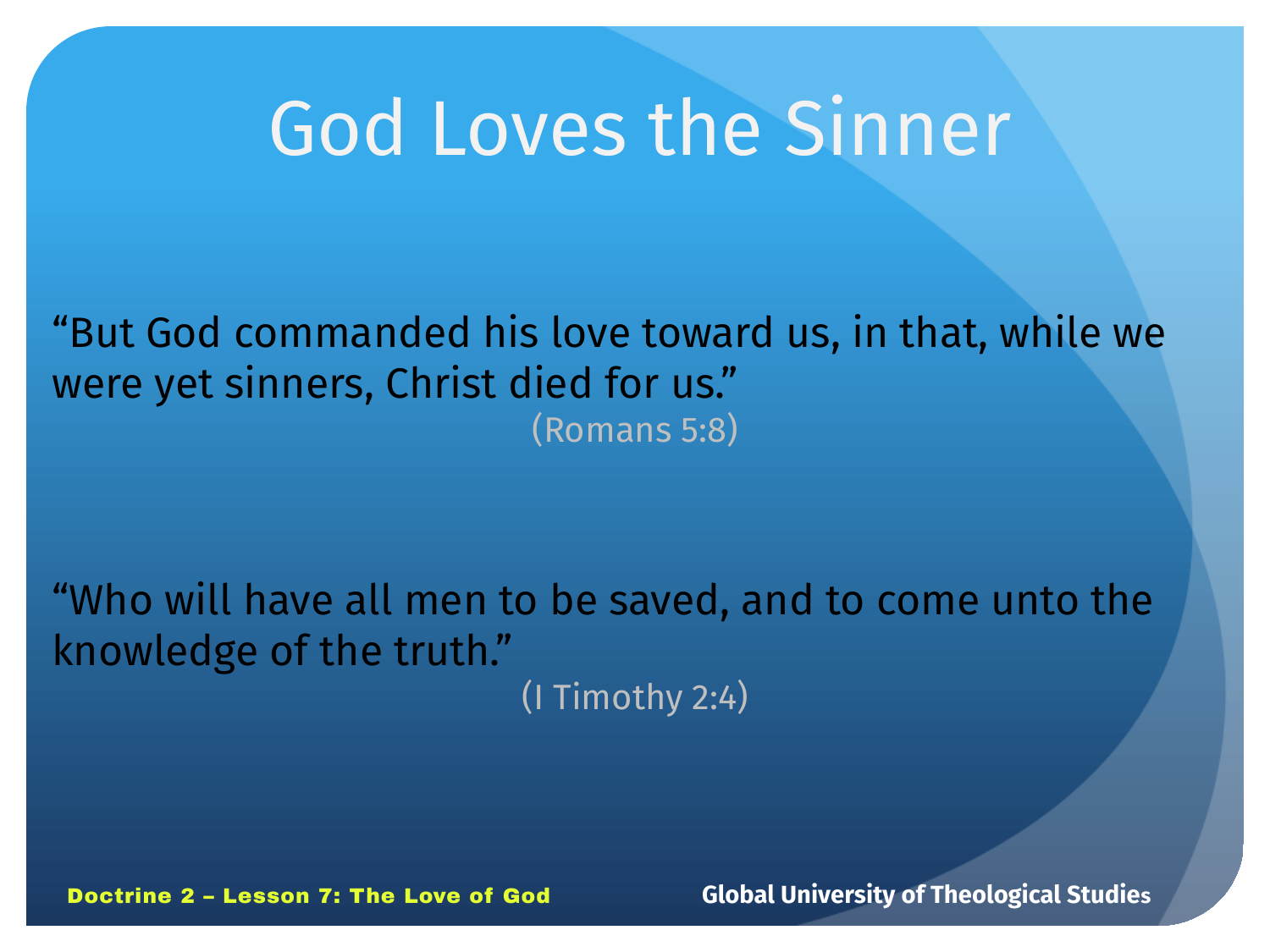

God Loves the Sinner
“But God commanded his love toward us, in that, while we were yet sinners, Christ died for us.”
(Romans 5:8)
“Who will have all men to be saved, and to come unto the knowledge of the truth.”
(I Timothy 2:4)
Doctrine 2 – Lesson 7: The Love of God		Global University of Theological Studies